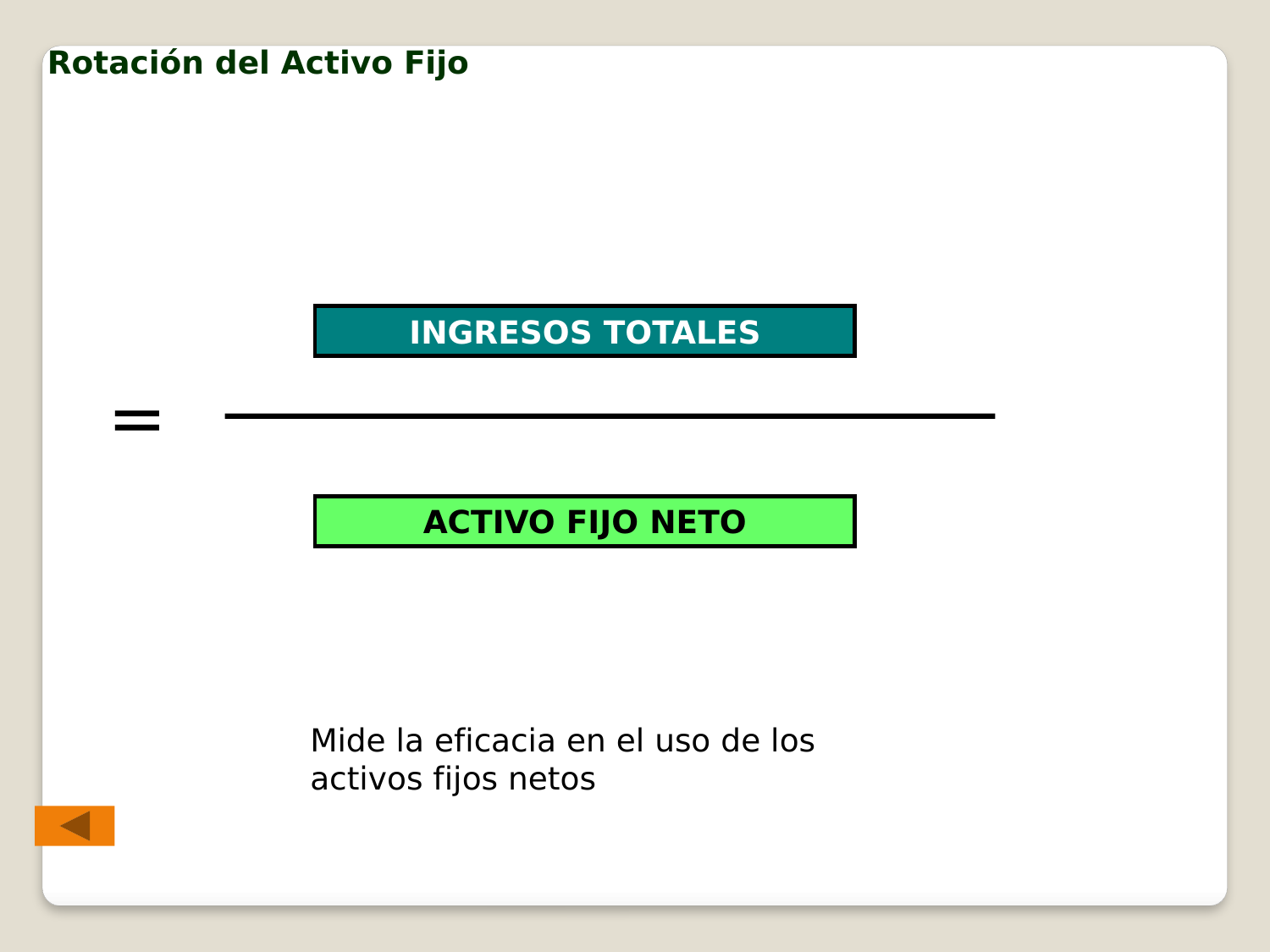

Rotación del Activo Fijo
INGRESOS TOTALES
=

ACTIVO FIJO NETO
Mide la eficacia en el uso de los activos fijos netos